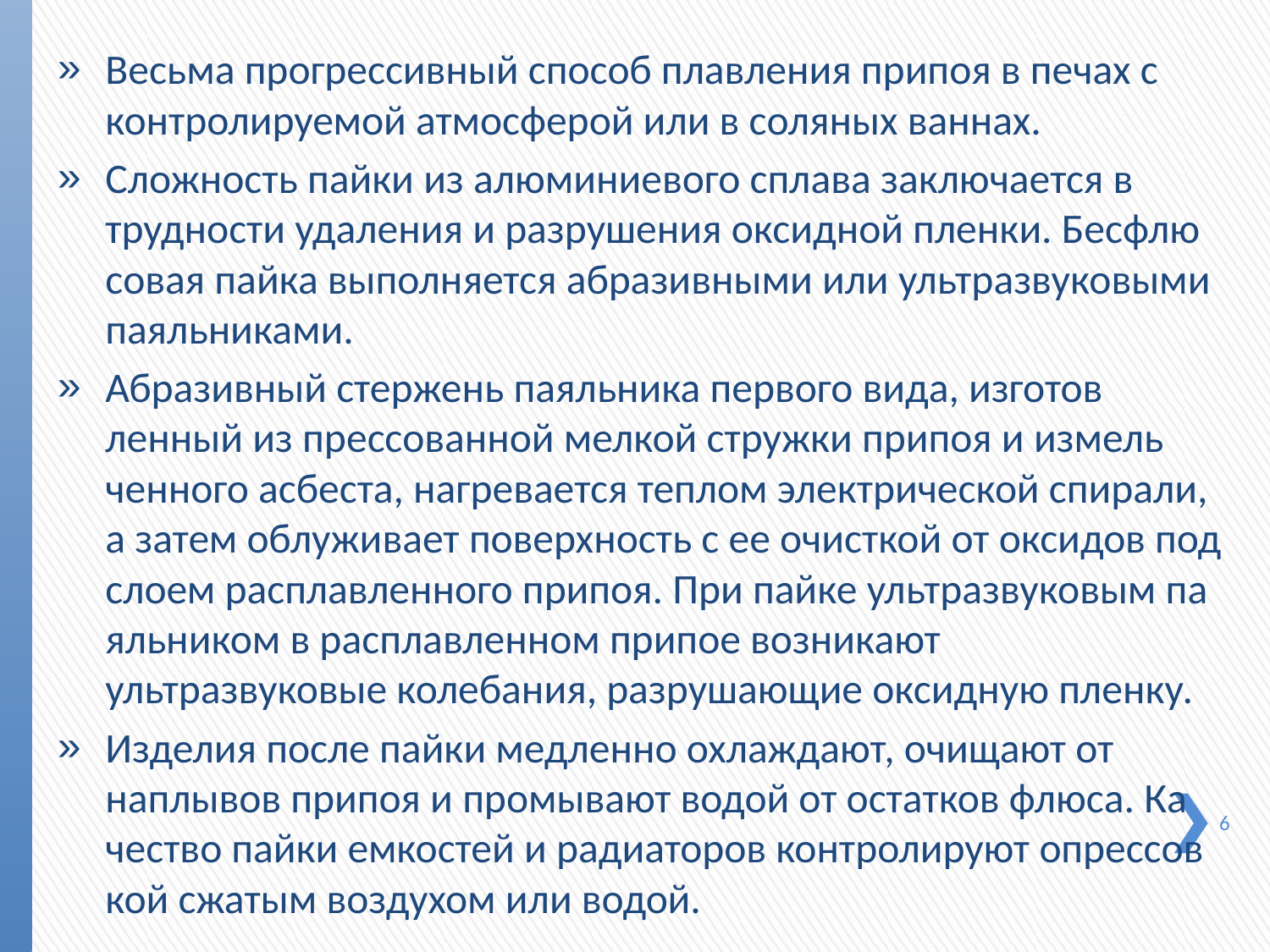

Весьма прогрессивный способ плавления припоя в печах с контролируемой атмосферой или в соляных ваннах.
Сложность пайки из алюминиевого сплава заключается в трудности удаления и разрушения оксидной пленки. Бесфлю­совая пайка выполняется абразивными или ультразвуковыми паяльниками.
Абразивный стержень паяльника первого вида, изготов­ленный из прессованной мелкой стружки припоя и измель­ченного асбеста, нагревается теплом электрической спирали, а затем облуживает поверхность с ее очисткой от оксидов под слоем расплавленного припоя. При пайке ультразвуковым па­яльником в расплавленном припое возникают ультразвуковые колебания, разрушающие оксидную пленку.
Изделия после пайки медленно охлаждают, очищают от наплывов припоя и промывают водой от остатков флюса. Ка­чество пайки емкостей и радиаторов контролируют опрессов кой сжатым воздухом или водой.

6